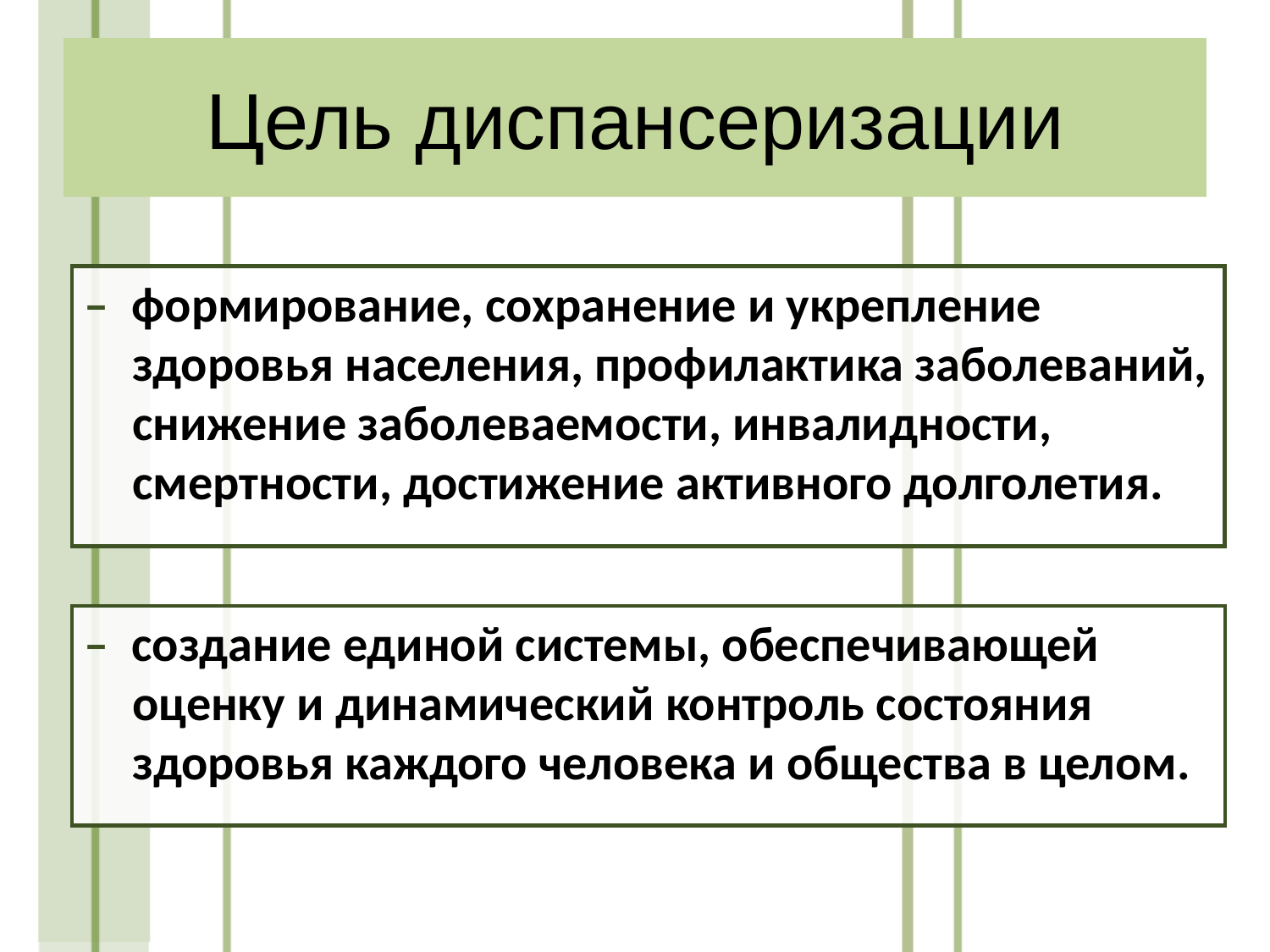

# Цель диспансеризации
–  формирование, сохранение и укрепление здоровья населения, профилактика заболеваний, снижение заболеваемости, инвалидности, смертности, достижение активного долголетия.
–  создание единой системы, обеспечивающей оценку и динамический контроль состояния здоровья каждого человека и общества в целом.